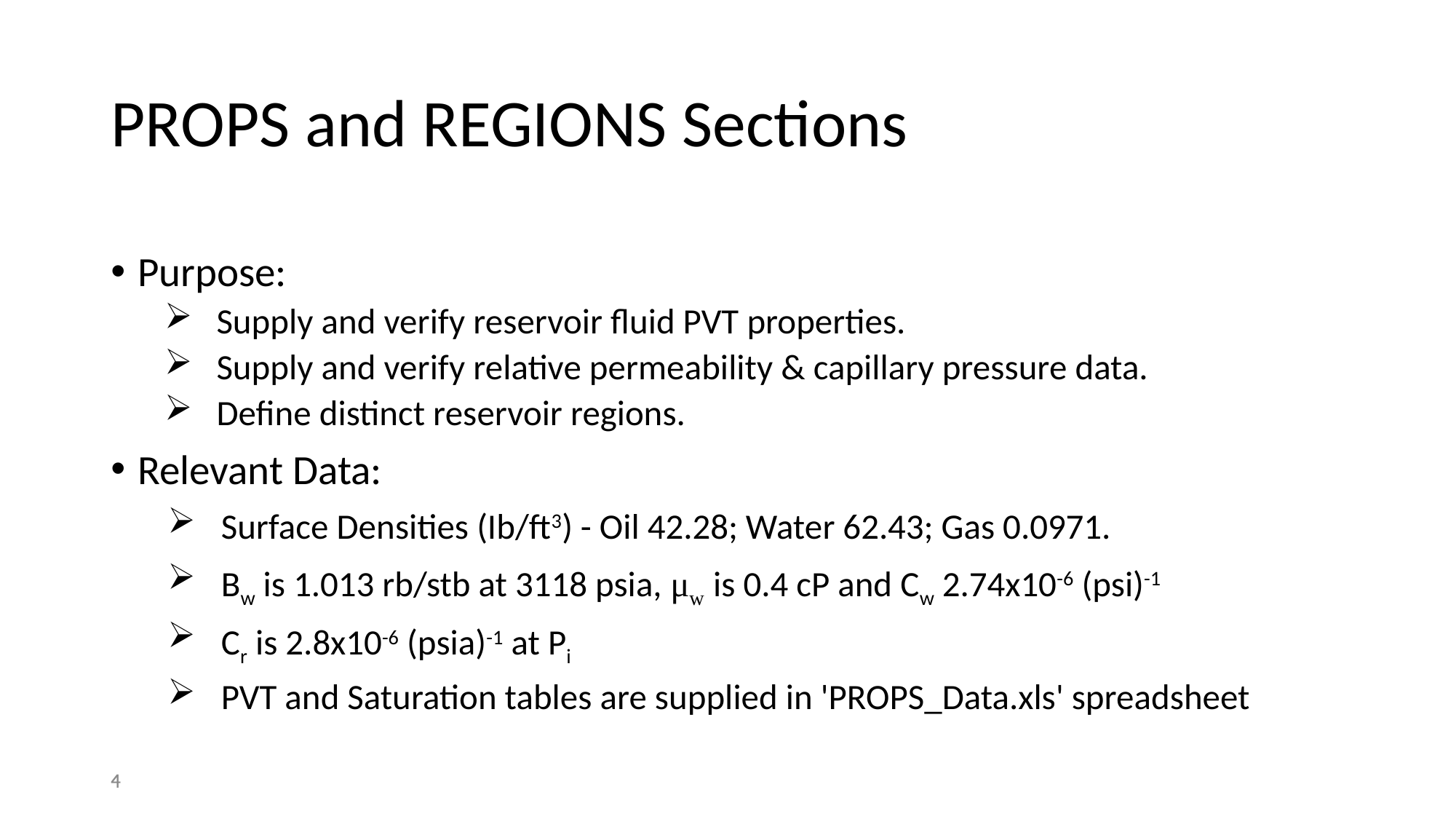

# PROPS and REGIONS Sections
Purpose:
Supply and verify reservoir fluid PVT properties.
Supply and verify relative permeability & capillary pressure data.
Define distinct reservoir regions.
Relevant Data:
Surface Densities (Ib/ft3) - Oil 42.28; Water 62.43; Gas 0.0971.
Bw is 1.013 rb/stb at 3118 psia, μw is 0.4 cP and Cw 2.74x10-6 (psi)-1
Cr is 2.8x10-6 (psia)-1 at Pi
PVT and Saturation tables are supplied in 'PROPS_Data.xls' spreadsheet
4